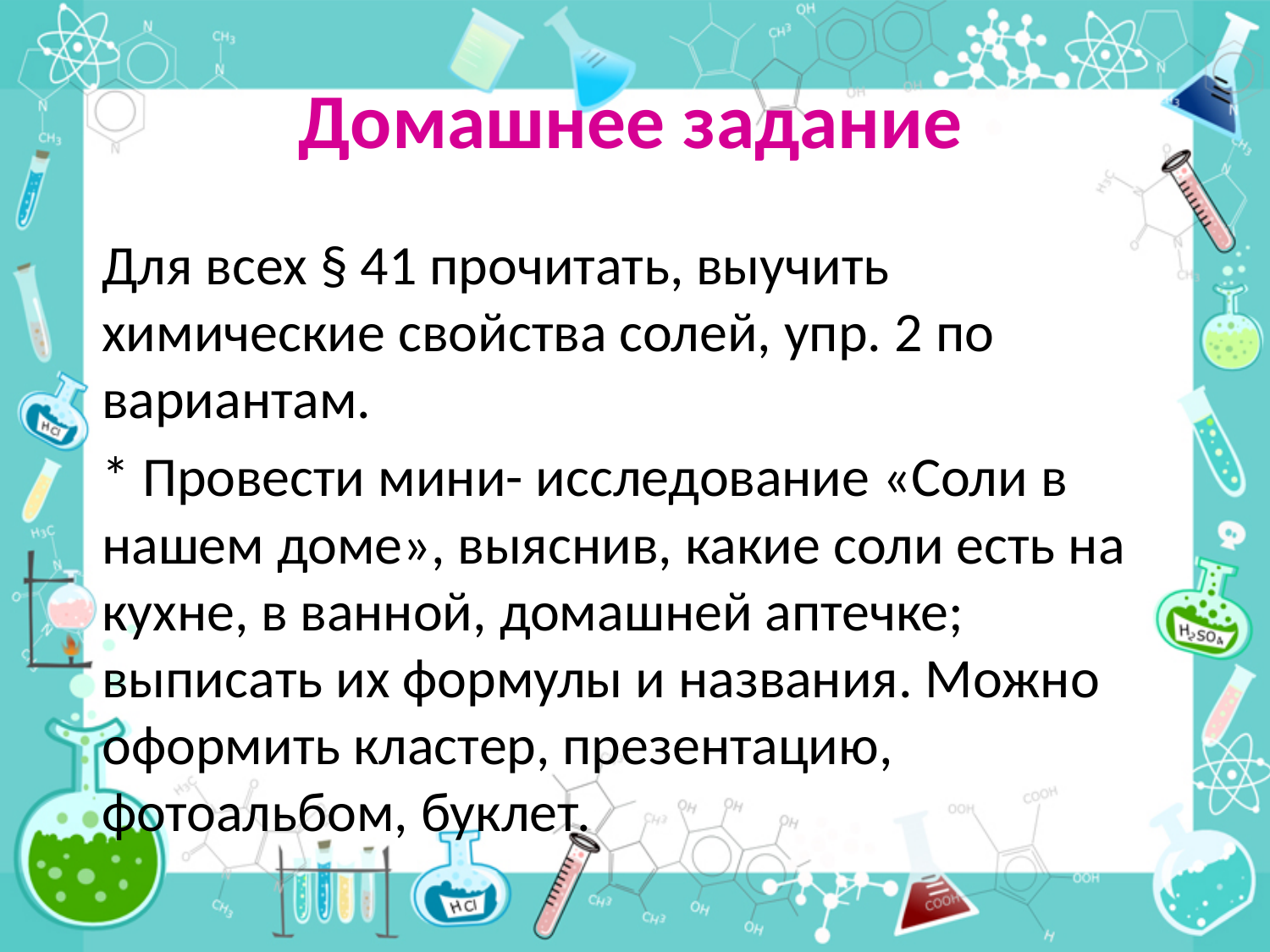

# Домашнее задание
Для всех § 41 прочитать, выучить химические свойства солей, упр. 2 по вариантам.
* Провести мини- исследование «Соли в нашем доме», выяснив, какие соли есть на кухне, в ванной, домашней аптечке; выписать их формулы и названия. Можно оформить кластер, презентацию, фотоальбом, буклет.